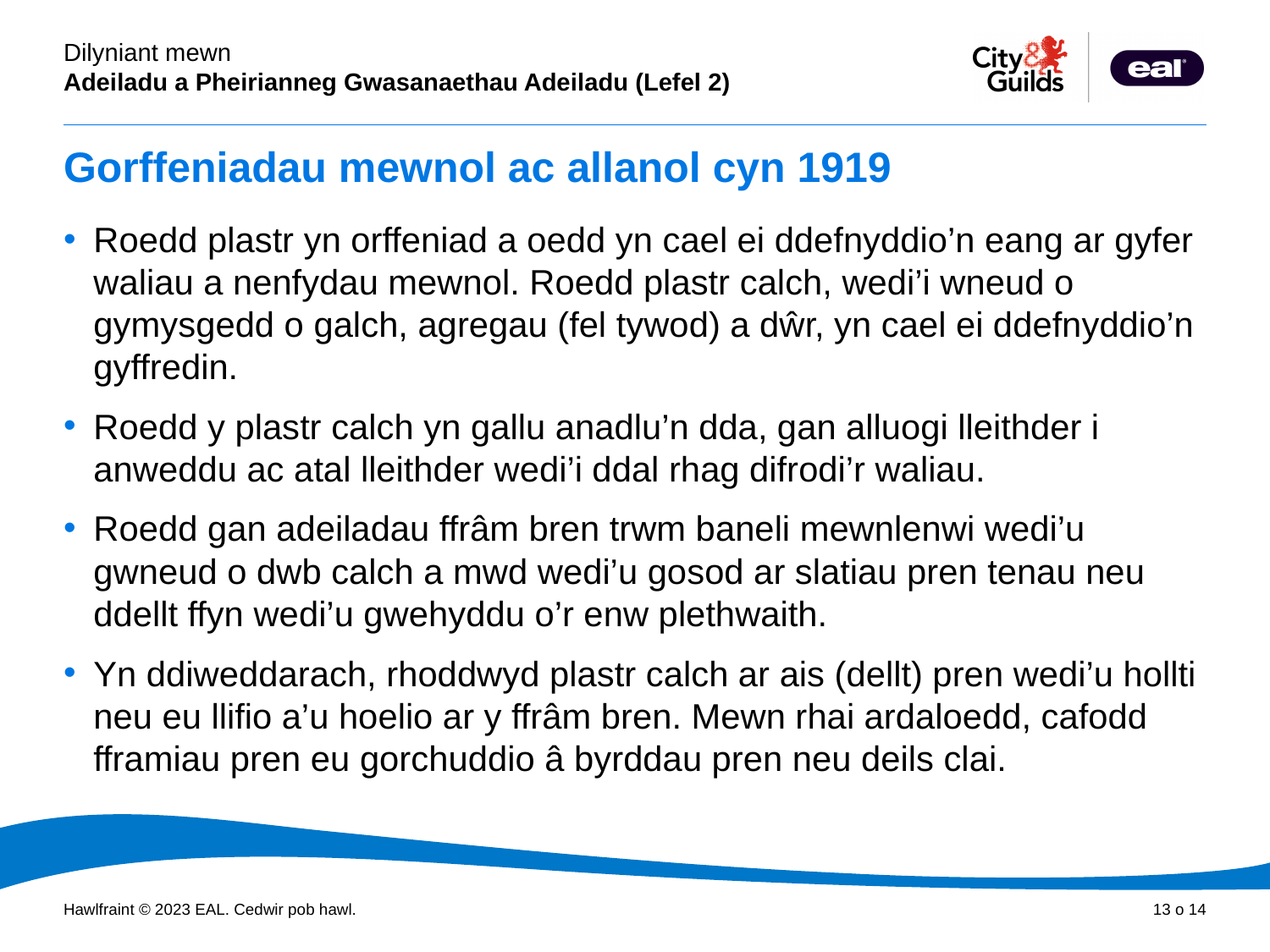

Gorffeniadau mewnol ac allanol cyn 1919
Roedd plastr yn orffeniad a oedd yn cael ei ddefnyddio’n eang ar gyfer waliau a nenfydau mewnol. Roedd plastr calch, wedi’i wneud o gymysgedd o galch, agregau (fel tywod) a dŵr, yn cael ei ddefnyddio’n gyffredin.
Roedd y plastr calch yn gallu anadlu’n dda, gan alluogi lleithder i anweddu ac atal lleithder wedi’i ddal rhag difrodi’r waliau.
Roedd gan adeiladau ffrâm bren trwm baneli mewnlenwi wedi’u gwneud o dwb calch a mwd wedi’u gosod ar slatiau pren tenau neu ddellt ffyn wedi’u gwehyddu o’r enw plethwaith.
Yn ddiweddarach, rhoddwyd plastr calch ar ais (dellt) pren wedi’u hollti neu eu llifio a’u hoelio ar y ffrâm bren. Mewn rhai ardaloedd, cafodd fframiau pren eu gorchuddio â byrddau pren neu deils clai.